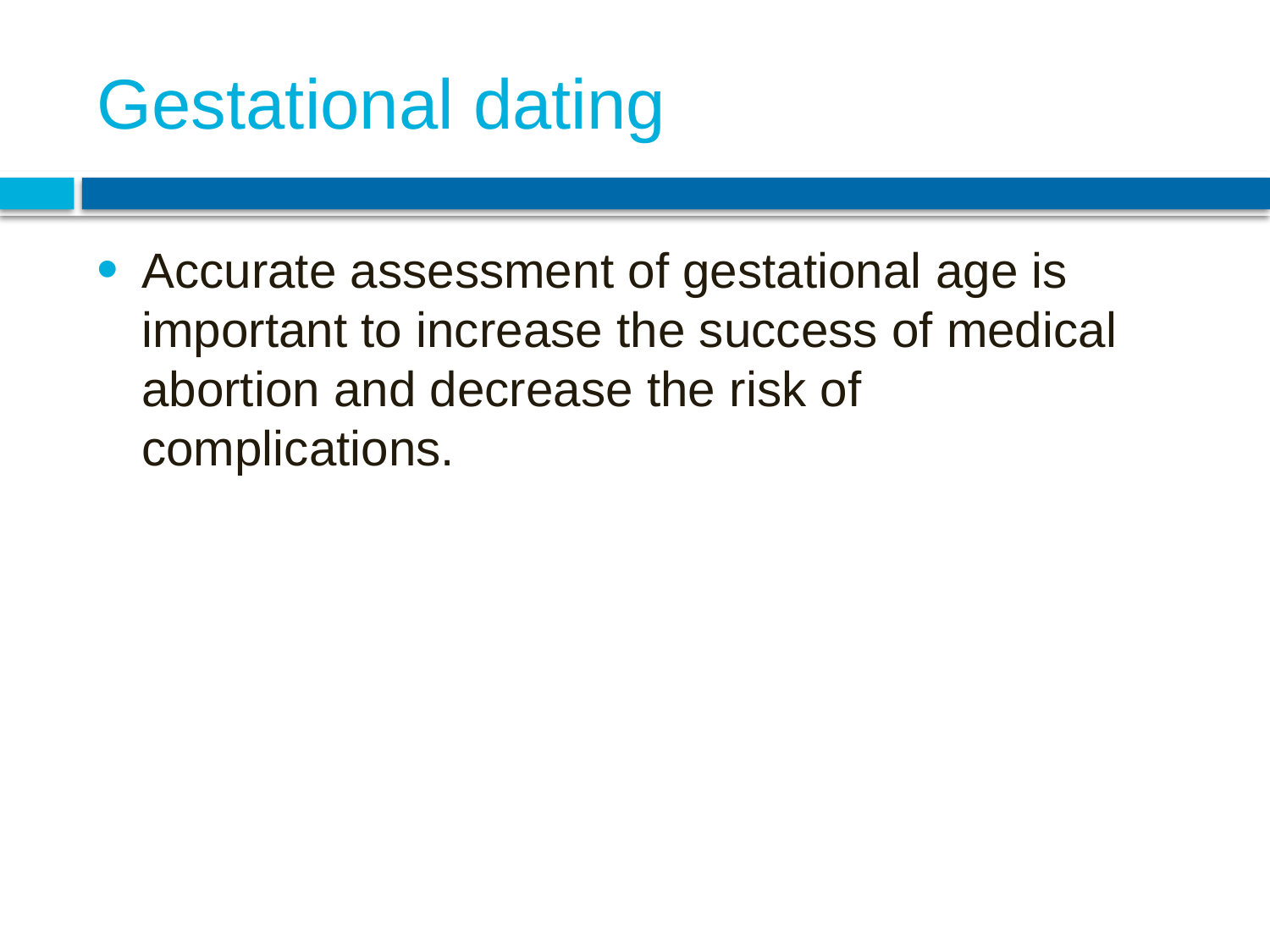

# Gestational dating
Accurate assessment of gestational age is important to increase the success of medical abortion and decrease the risk of complications.